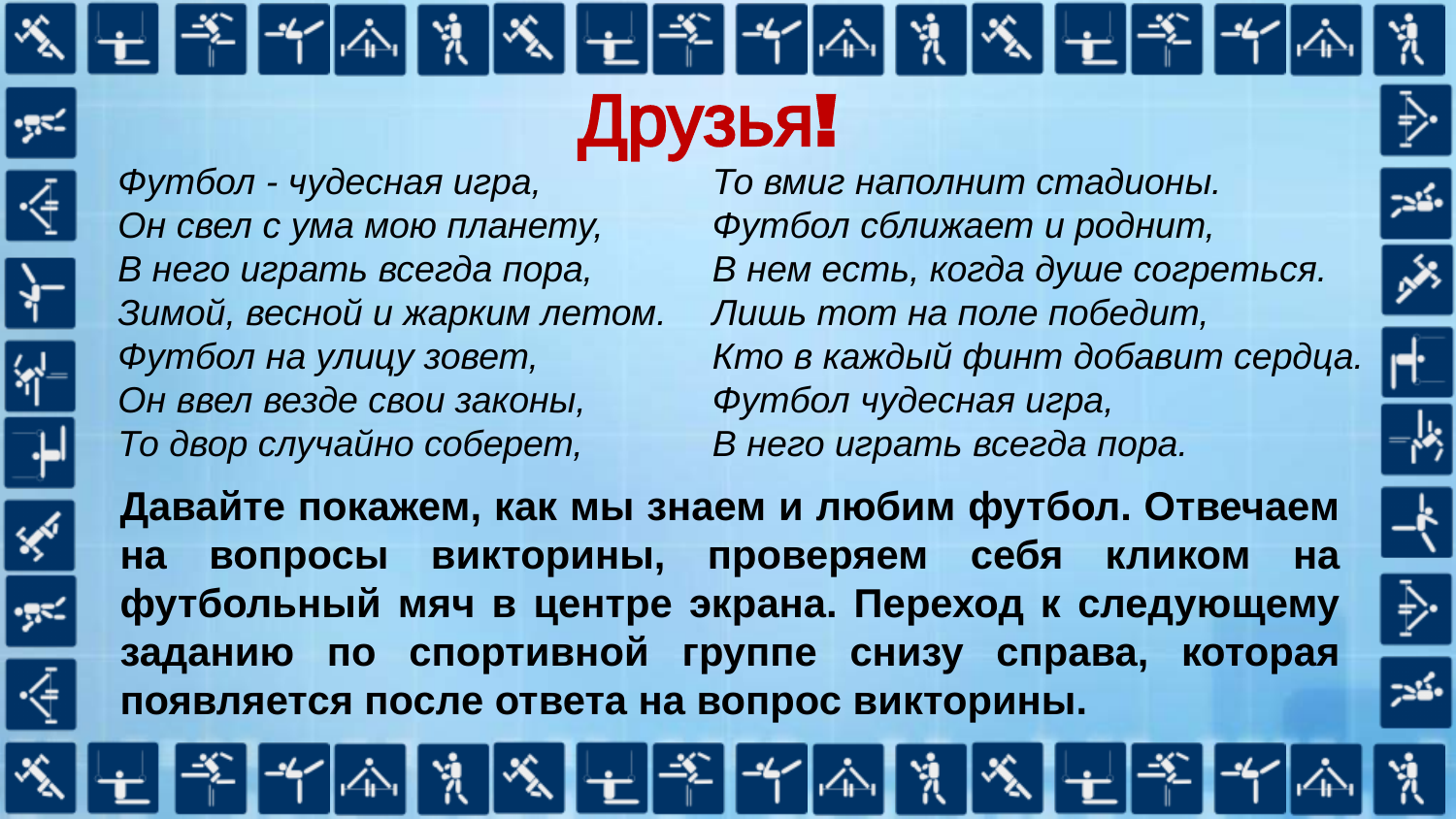

Друзья!
Футбол - чудесная игра,
Он свел с ума мою планету,
В него играть всегда пора,
Зимой, весной и жарким летом.
Футбол на улицу зовет,
Он ввел везде свои законы,
То двор случайно соберет,
То вмиг наполнит стадионы.
Футбол сближает и роднит,
В нем есть, когда душе согреться.
Лишь тот на поле победит,
Кто в каждый финт добавит сердца.
Футбол чудесная игра,
В него играть всегда пора.
Давайте покажем, как мы знаем и любим футбол. Отвечаем на вопросы викторины, проверяем себя кликом на футбольный мяч в центре экрана. Переход к следующему заданию по спортивной группе снизу справа, которая появляется после ответа на вопрос викторины.